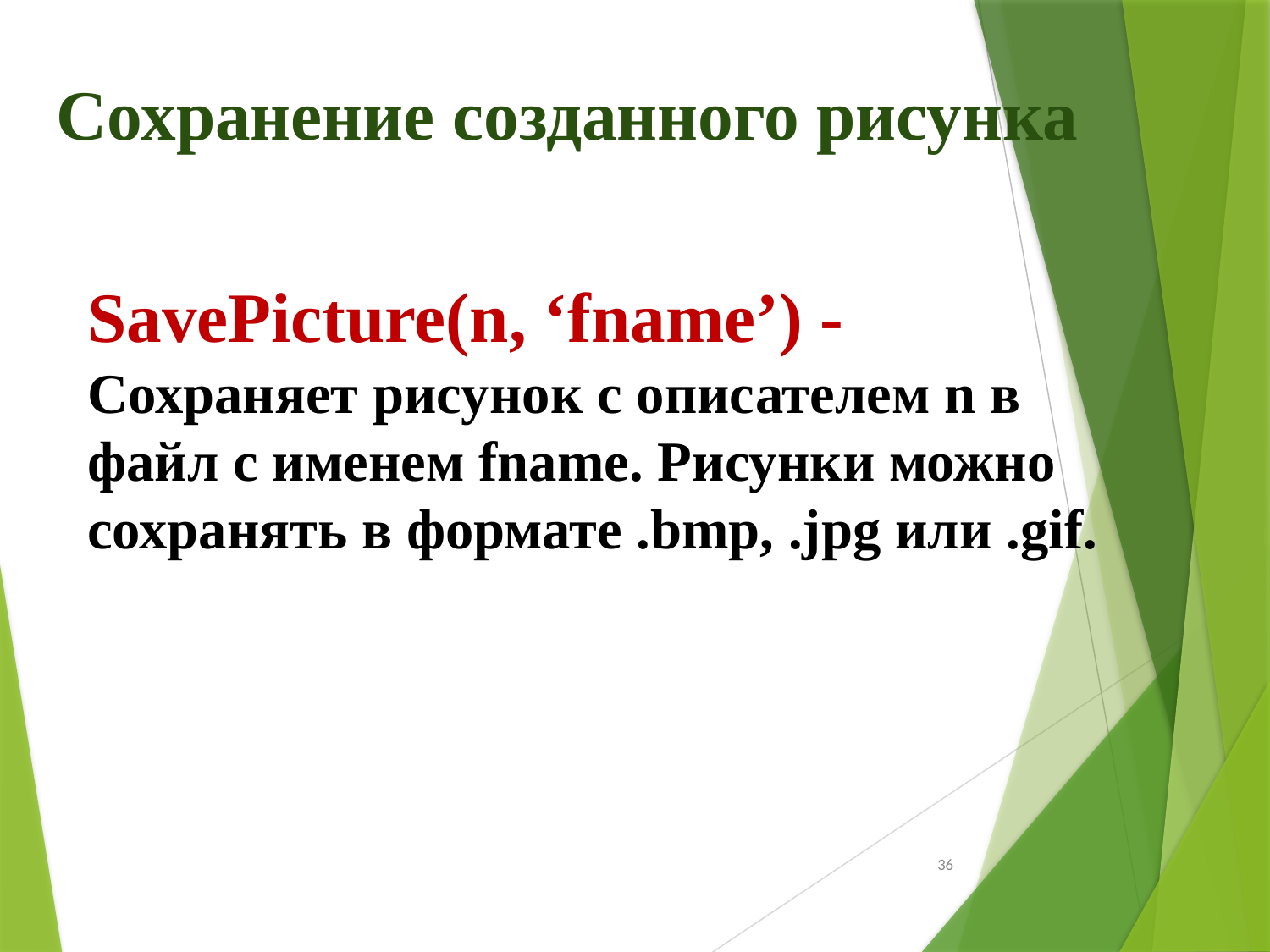

Сохранение созданного рисунка
SavePicture(n, ‘fname’) -
Сохраняет рисунок с описателем n в файл с именем fname. Рисунки можно сохранять в формате .bmp, .jpg или .gif.
36